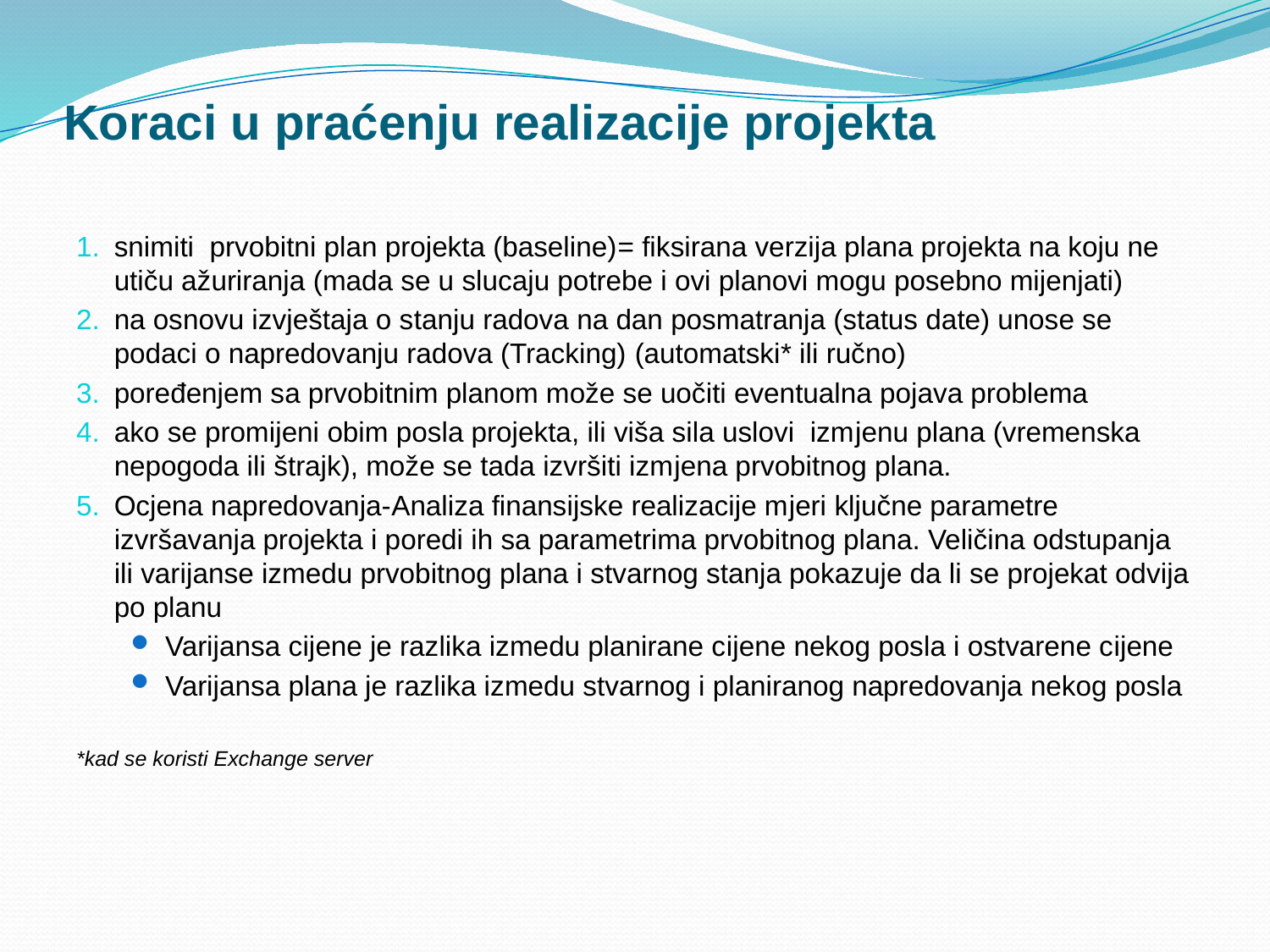

# Koraci u praćenju realizacije projekta
snimiti  prvobitni plan projekta (baseline)= fiksirana verzija plana projekta na koju ne utiču ažuriranja (mada se u slucaju potrebe i ovi planovi mogu posebno mijenjati)
na osnovu izvještaja o stanju radova na dan posmatranja (status date) unose se podaci o napredovanju radova (Tracking) (automatski* ili ručno)
poređenjem sa prvobitnim planom može se uočiti eventualna pojava problema
ako se promijeni obim posla projekta, ili viša sila uslovi  izmjenu plana (vremenska nepogoda ili štrajk), može se tada izvršiti izmjena prvobitnog plana.
Ocjena napredovanja-Analiza finansijske realizacije mjeri ključne parametre izvršavanja projekta i poredi ih sa parametrima prvobitnog plana. Veličina odstupanja ili varijanse izmedu prvobitnog plana i stvarnog stanja pokazuje da li se projekat odvija po planu
Varijansa cijene je razlika izmedu planirane cijene nekog posla i ostvarene cijene
Varijansa plana je razlika izmedu stvarnog i planiranog napredovanja nekog posla

*kad se koristi Exchange server